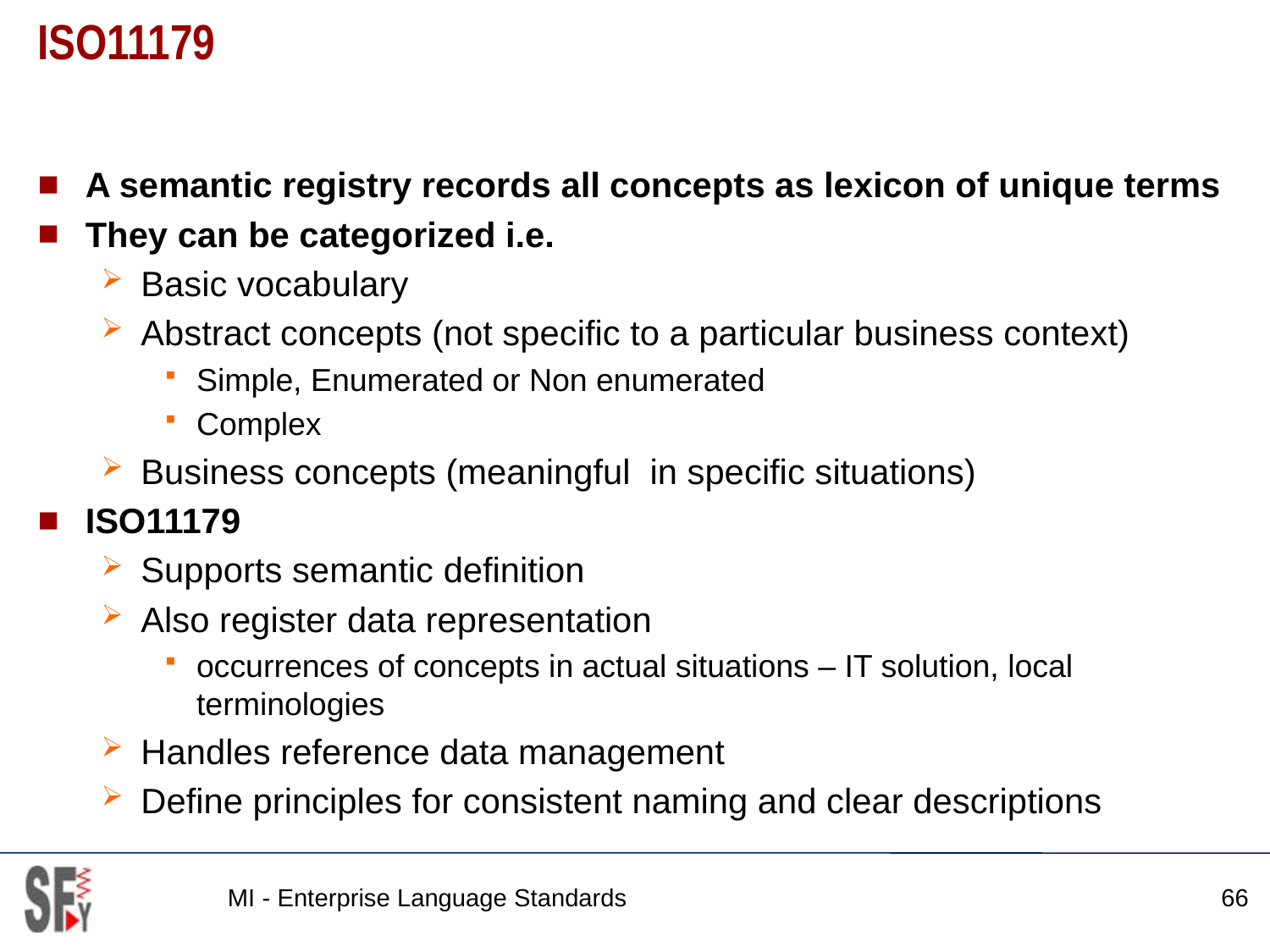

# ISO11179
A semantic registry records all concepts as lexicon of unique terms
They can be categorized i.e.
Basic vocabulary
Abstract concepts (not specific to a particular business context)
Simple, Enumerated or Non enumerated
Complex
Business concepts (meaningful  in specific situations)
ISO11179
Supports semantic definition
Also register data representation
occurrences of concepts in actual situations – IT solution, local terminologies
Handles reference data management
Define principles for consistent naming and clear descriptions

MI - Enterprise Language Standards
66